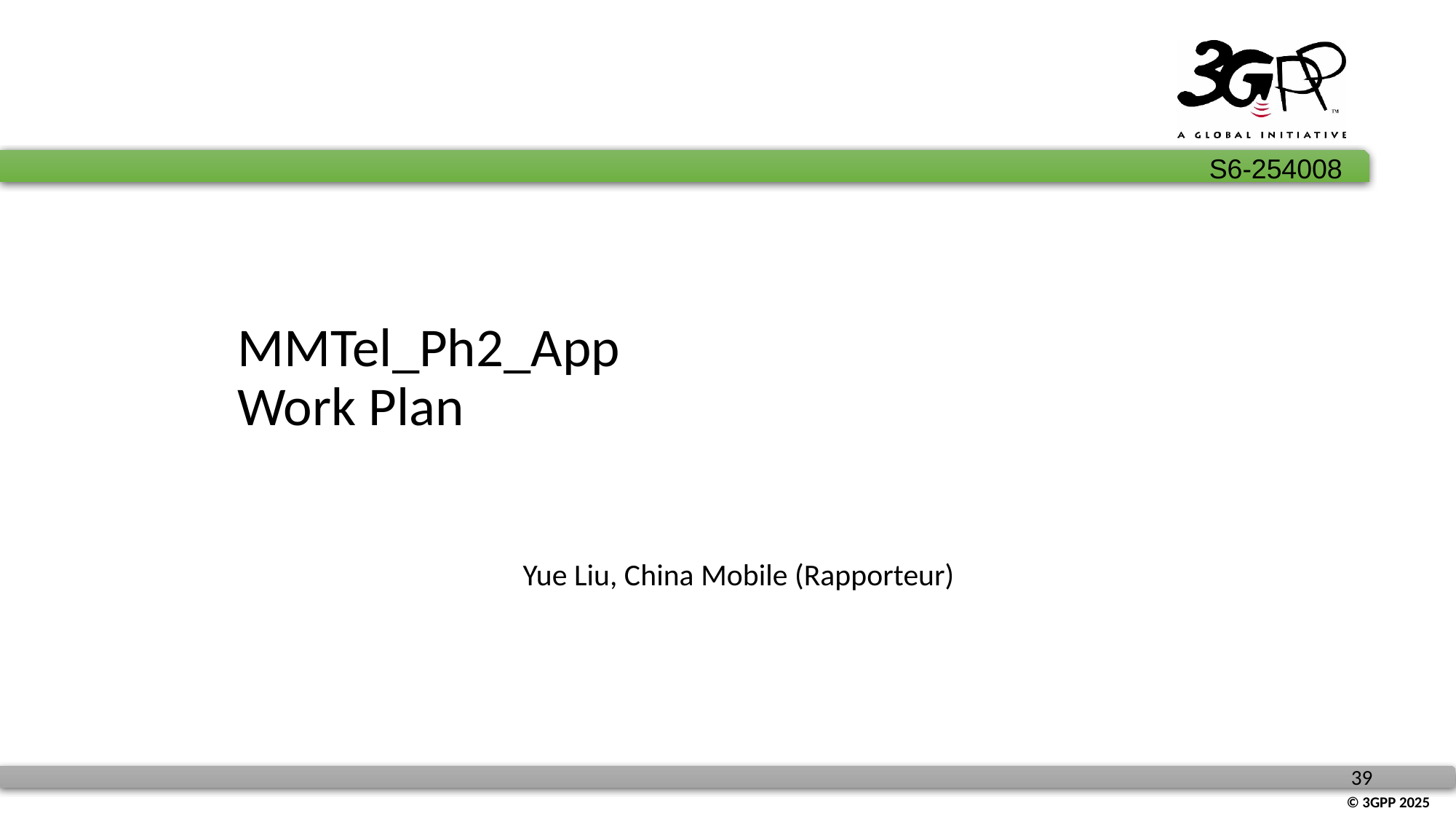

# MMTel_Ph2_App Work Plan
Yue Liu, China Mobile (Rapporteur)